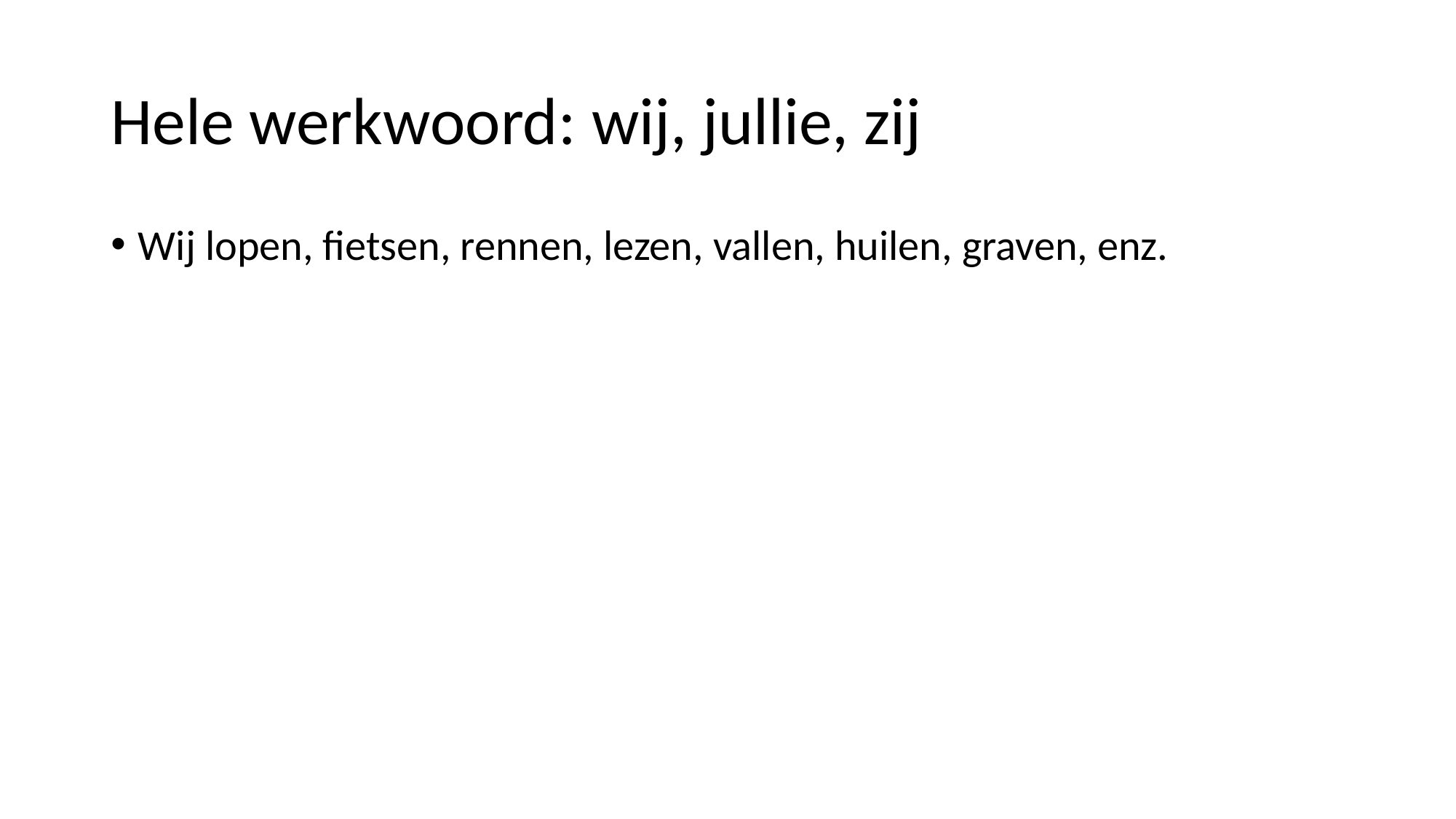

# Hele werkwoord: wij, jullie, zij
Wij lopen, fietsen, rennen, lezen, vallen, huilen, graven, enz.